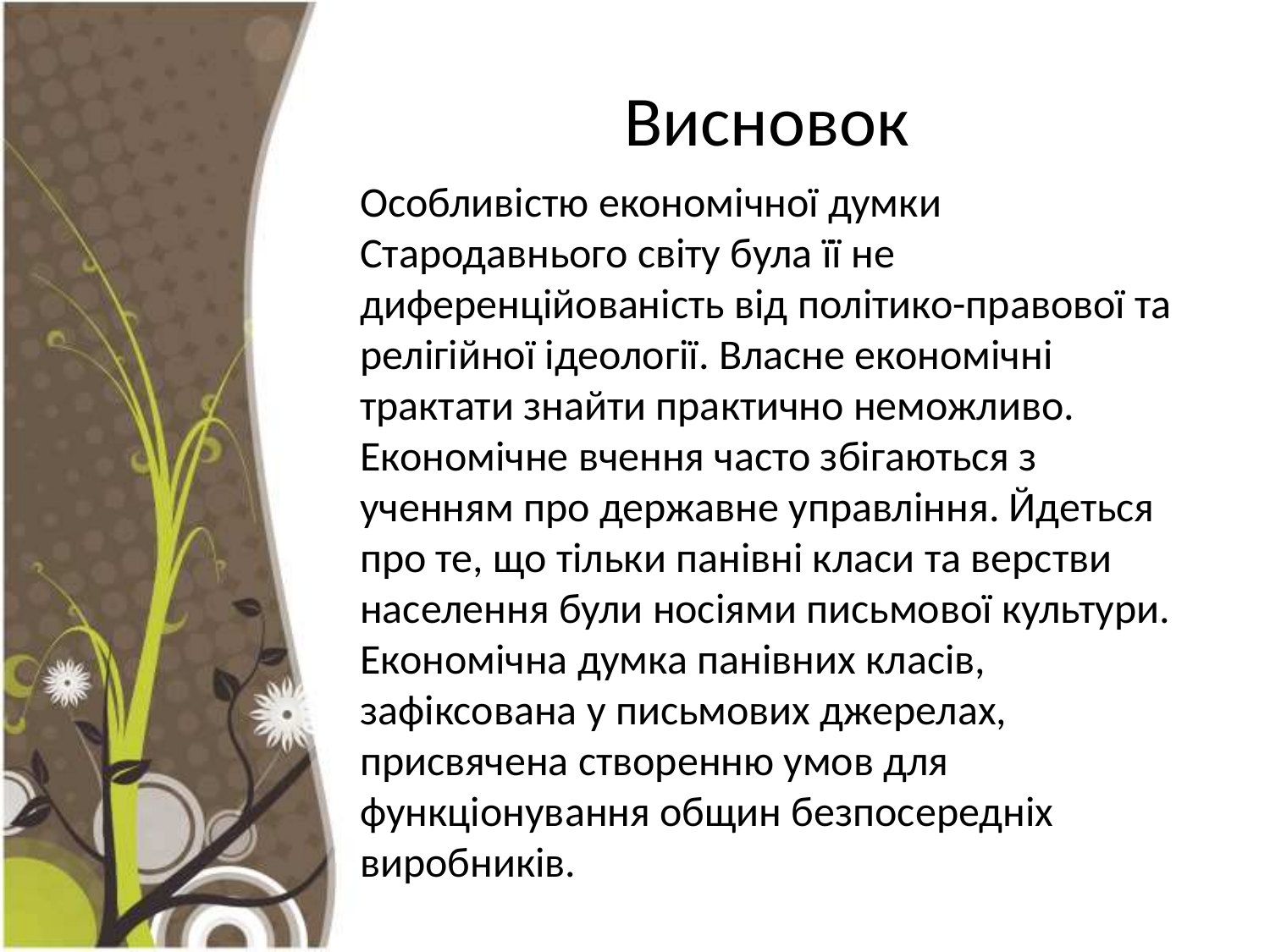

# Висновок
Особливістю економічної думки Стародавнього світу була її не диференційованість від політико-правової та релігійної ідеології. Власне економічні трактати знайти практично неможливо. Економічне вчення часто збігаються з ученням про державне управління. Йдеться про те, що тільки панівні класи та верстви населення були носіями письмової культури. Економічна думка панівних класів, зафіксована у письмових джерелах, присвячена створенню умов для функціонування общин безпосередніх виробників.